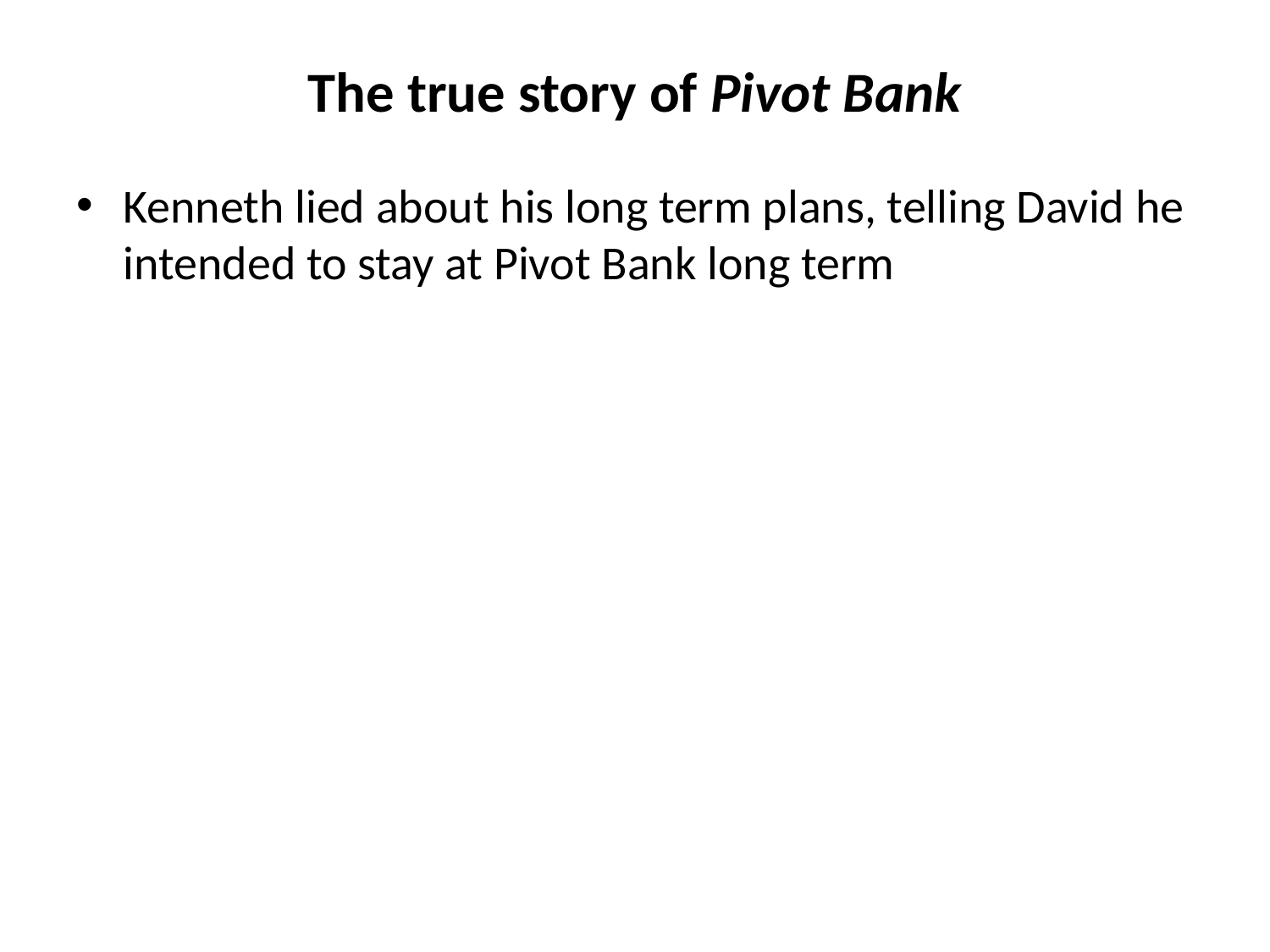

# The true story of Pivot Bank
Kenneth lied about his long term plans, telling David he intended to stay at Pivot Bank long term
He also tried to use the outside offer as leverage
David did not believe he really had an outside offer
Kenneth did not get the raise or VP promotion and left the bank to get his MBA degree and pursue a future in China
The bank hired a VP to do the job Kenneth was doing as a Senior Associate
David is currently being investigated by the bank due to the high turnover among his juniors